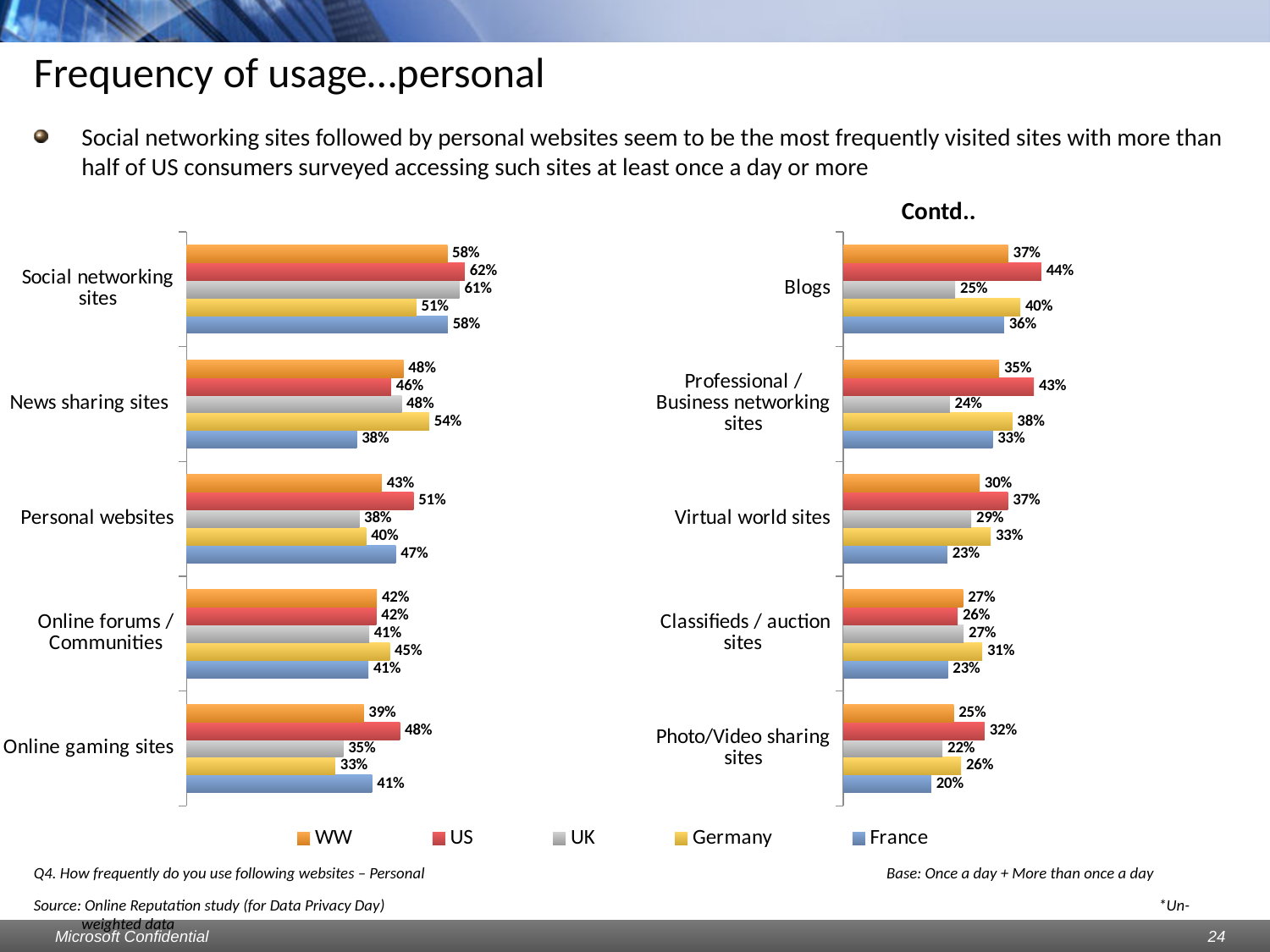

# Frequency of usage…personal
Social networking sites followed by personal websites seem to be the most frequently visited sites with more than half of US consumers surveyed accessing such sites at least once a day or more

Contd..

### Chart

| Category | France | Germany | UK | US | WW |
|---|---|---|---|---|---|
| Online gaming sites | 0.41340782122905056 | 0.3312101910828029 | 0.34905660377358505 | 0.4751773049645391 | 0.39451114922813035 |
| Online forums / Communities | 0.40522875816993476 | 0.45251396648044706 | 0.40677966101694935 | 0.4226804123711341 | 0.42413162705667284 |
| Personal websites | 0.46601941747572817 | 0.4 | 0.38461538461538475 | 0.5054945054945057 | 0.43488372093023275 |
| News sharing sites  | 0.37931034482758635 | 0.5405405405405407 | 0.4788732394366198 | 0.45569620253164556 | 0.48314606741573035 |
| Social networking sites | 0.58203125 | 0.5120772946859905 | 0.6076555023923449 | 0.6197183098591549 | 0.5807909604519774 |

### Chart

| Category | France | Germany | UK | US | WW |
|---|---|---|---|---|---|
| Photo/Video sharing sites | 0.1964285714285714 | 0.2631578947368422 | 0.22151898734177225 | 0.3154362416107383 | 0.24671052631578944 |
| Classifieds / auction sites  | 0.23346303501945528 | 0.3102040816326534 | 0.2688679245283018 | 0.2554347826086956 | 0.2672605790645881 |
| Virtual world sites | 0.2321428571428572 | 0.3289473684210527 | 0.28571428571428586 | 0.36734693877551033 | 0.30434782608695665 |
| Professional / Business networking sites | 0.33333333333333337 | 0.37704918032786905 | 0.23809523809523825 | 0.4255319148936171 | 0.3480392156862745 |
| Blogs | 0.35897435897435914 | 0.39516129032258085 | 0.25 | 0.44210526315789483 | 0.3677884615384618 |

### Chart

| Category | France | Germany | UK | US | WW |
|---|---|---|---|---|---|
|  | None | None | None | None | None |
|  | None | None | None | None | None |
|  | None | None | None | None | None |
|  | None | None | None | None | None |
|  | None | None | None | None | None |
Q4. How frequently do you use following websites – Personal				            Base: Once a day + More than once a day
Source: Online Reputation study (for Data Privacy Day) 						                 *Un-weighted data